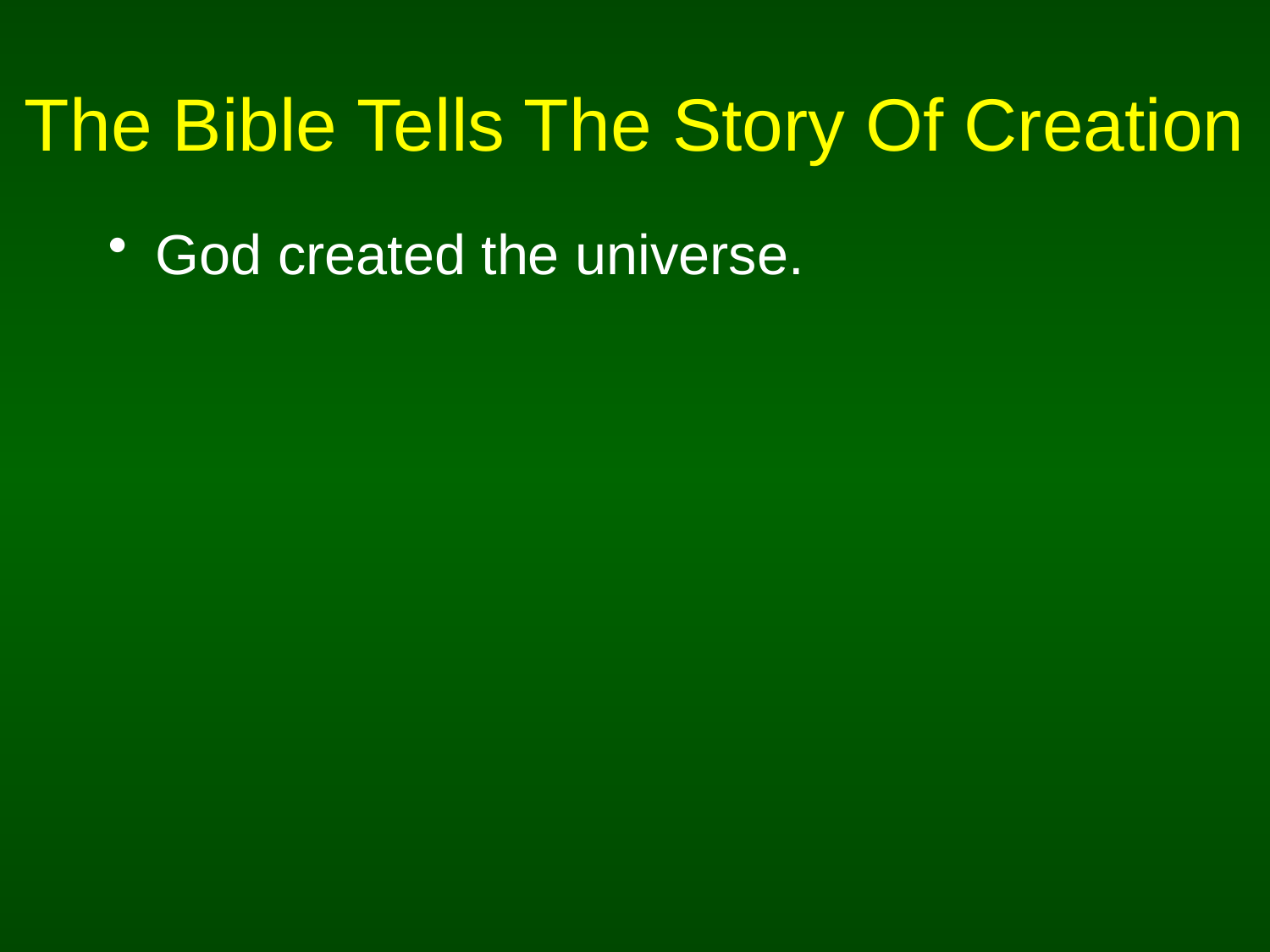

# The Bible Tells The Story Of Creation
God created the universe.